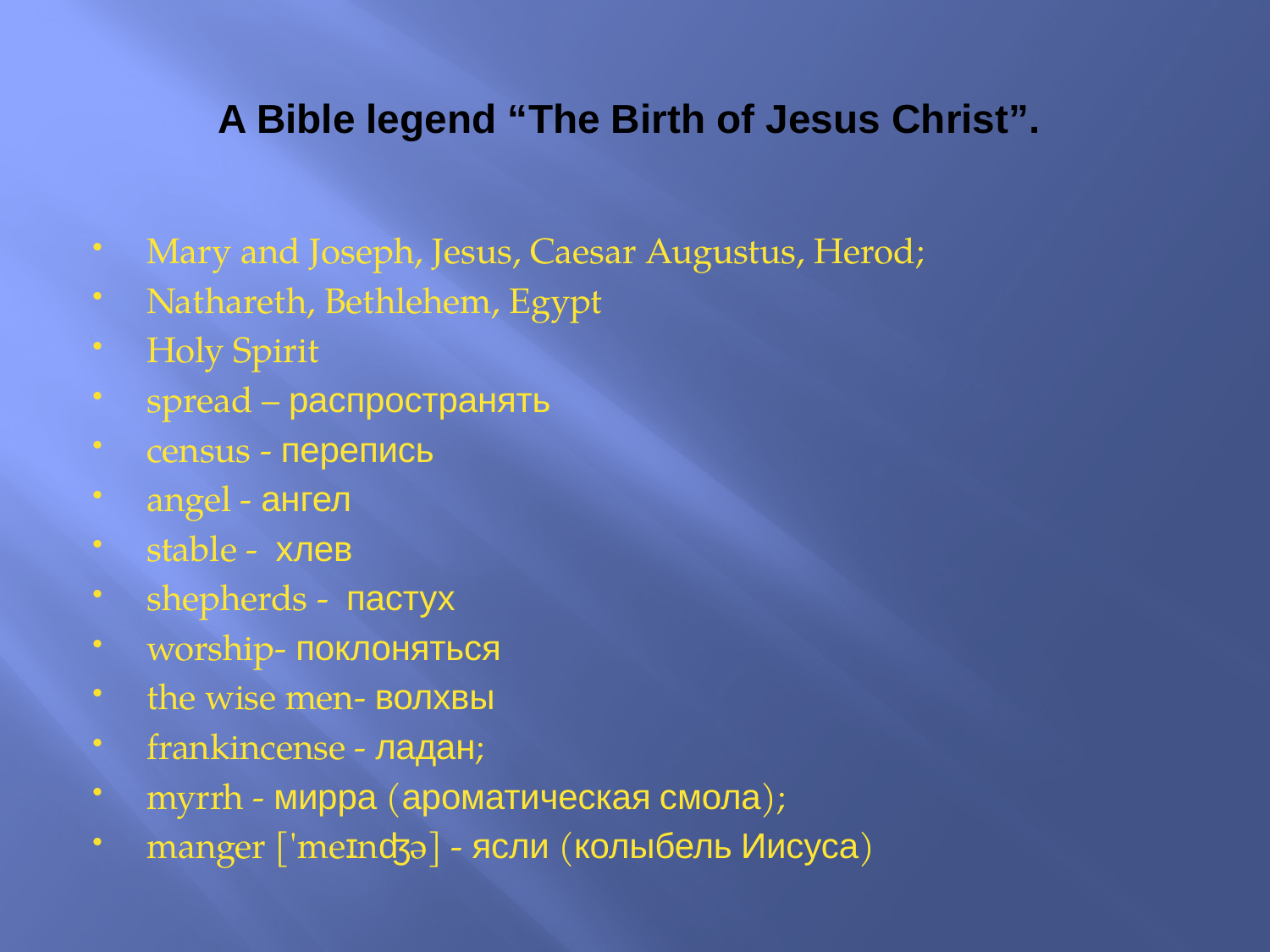

# A Bible legend “The Birth of Jesus Christ”.
Mary and Joseph, Jesus, Caesar Augustus, Herod;
Nathareth, Bethlehem, Egypt
Holy Spirit
spread – распространять
census - перепись
angel - ангел
stable -  хлев
shepherds -  пастух
worship- поклоняться
the wise men- волхвы
frankincense - ладан;
myrrh - мирра (ароматическая смола);
manger ['meɪnʤə] - ясли (колыбель Иисуса)